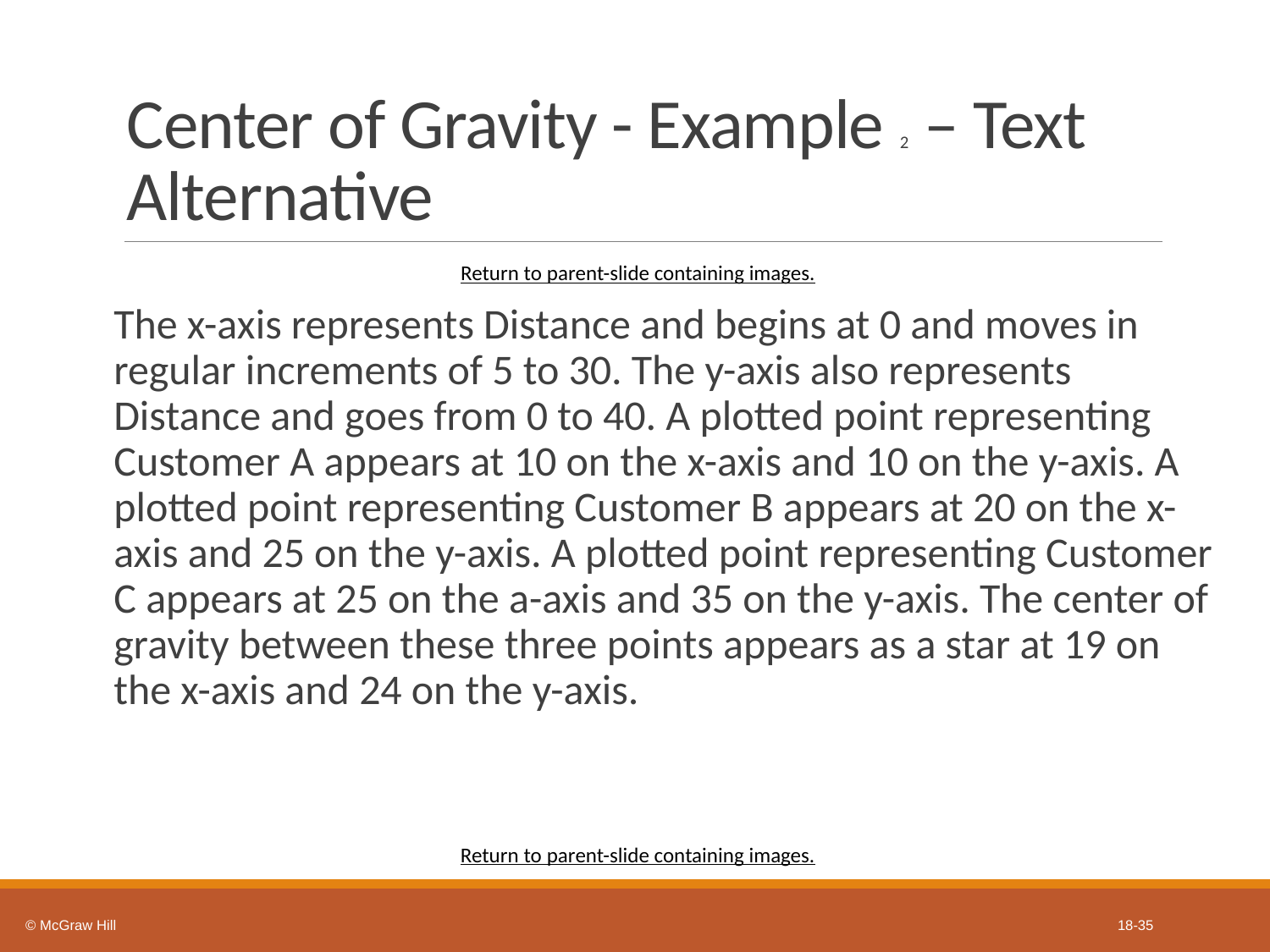

# Center of Gravity - Example 2 – Text Alternative
Return to parent-slide containing images.
The x-axis represents Distance and begins at 0 and moves in regular increments of 5 to 30. The y-axis also represents Distance and goes from 0 to 40. A plotted point representing Customer A appears at 10 on the x-axis and 10 on the y-axis. A plotted point representing Customer B appears at 20 on the x-axis and 25 on the y-axis. A plotted point representing Customer C appears at 25 on the a-axis and 35 on the y-axis. The center of gravity between these three points appears as a star at 19 on the x-axis and 24 on the y-axis.
Return to parent-slide containing images.